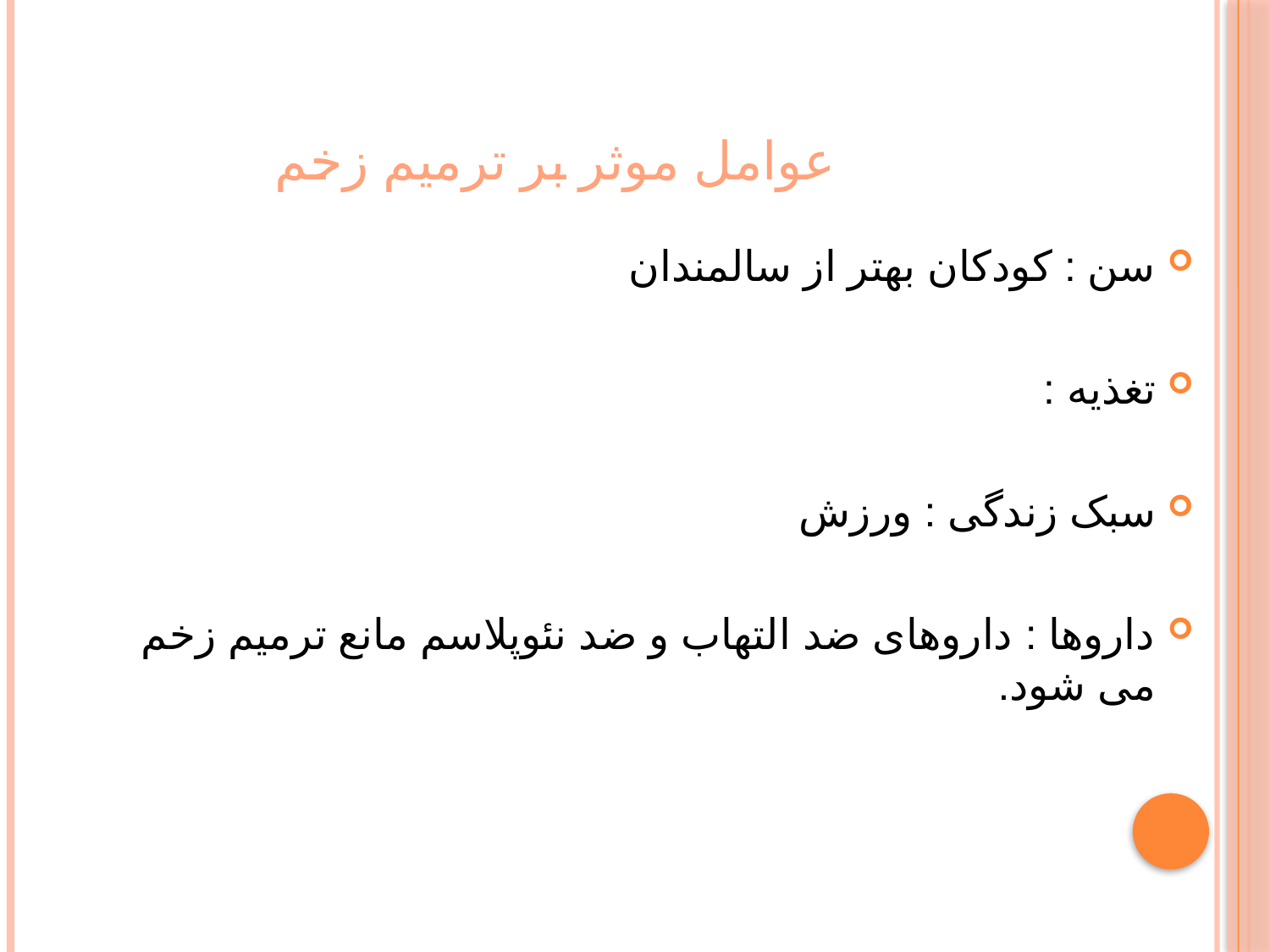

# عوامل موثر بر ترمیم زخم
سن : کودکان بهتر از سالمندان

تغذیه :

سبک زندگی : ورزش

داروها : داروهای ضد التهاب و ضد نئوپلاسم مانع ترمیم زخم می شود.